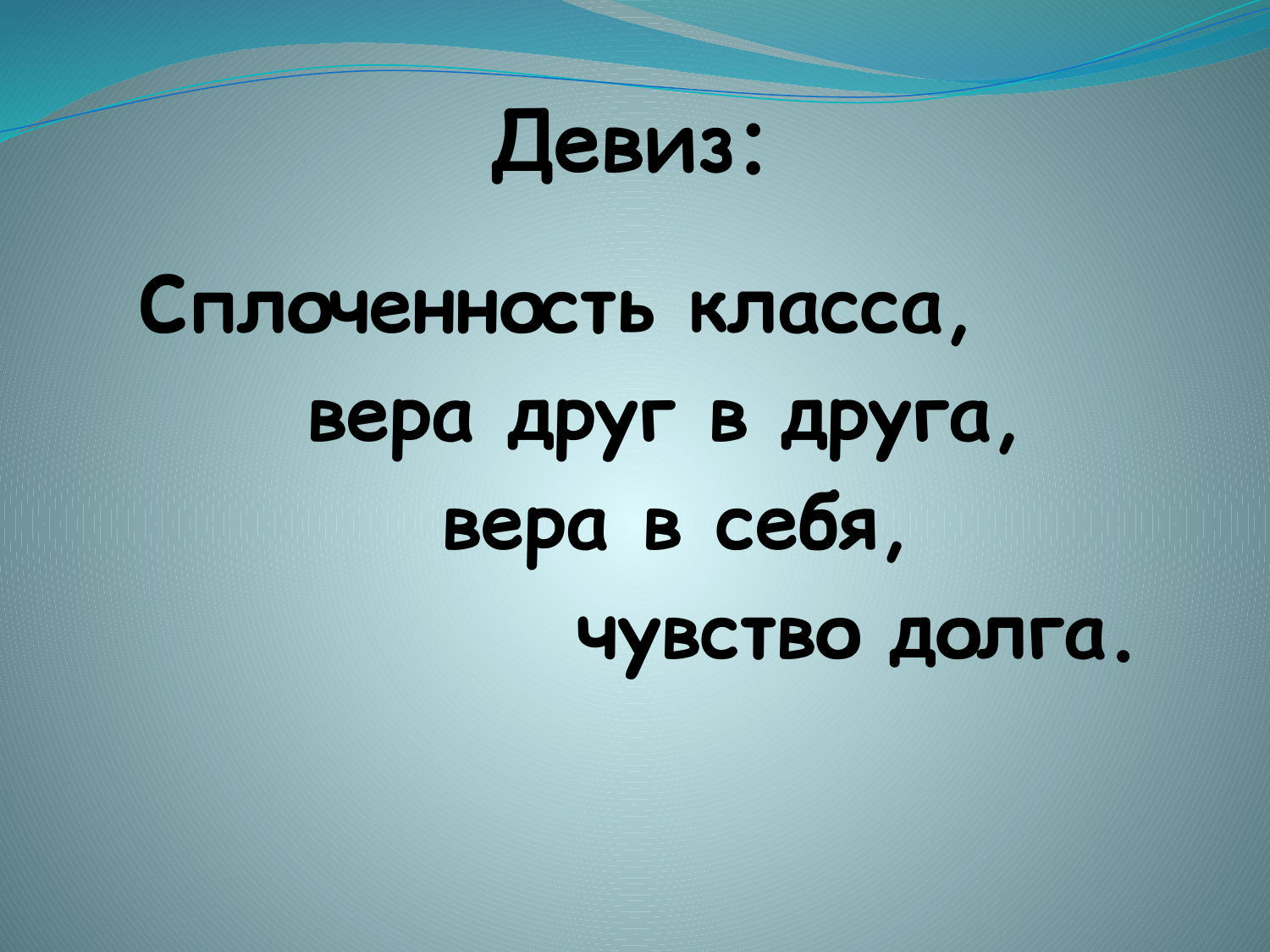

# Девиз:
Сплоченность класса,
     вера друг в друга,
         вера в себя,
             чувство долга.